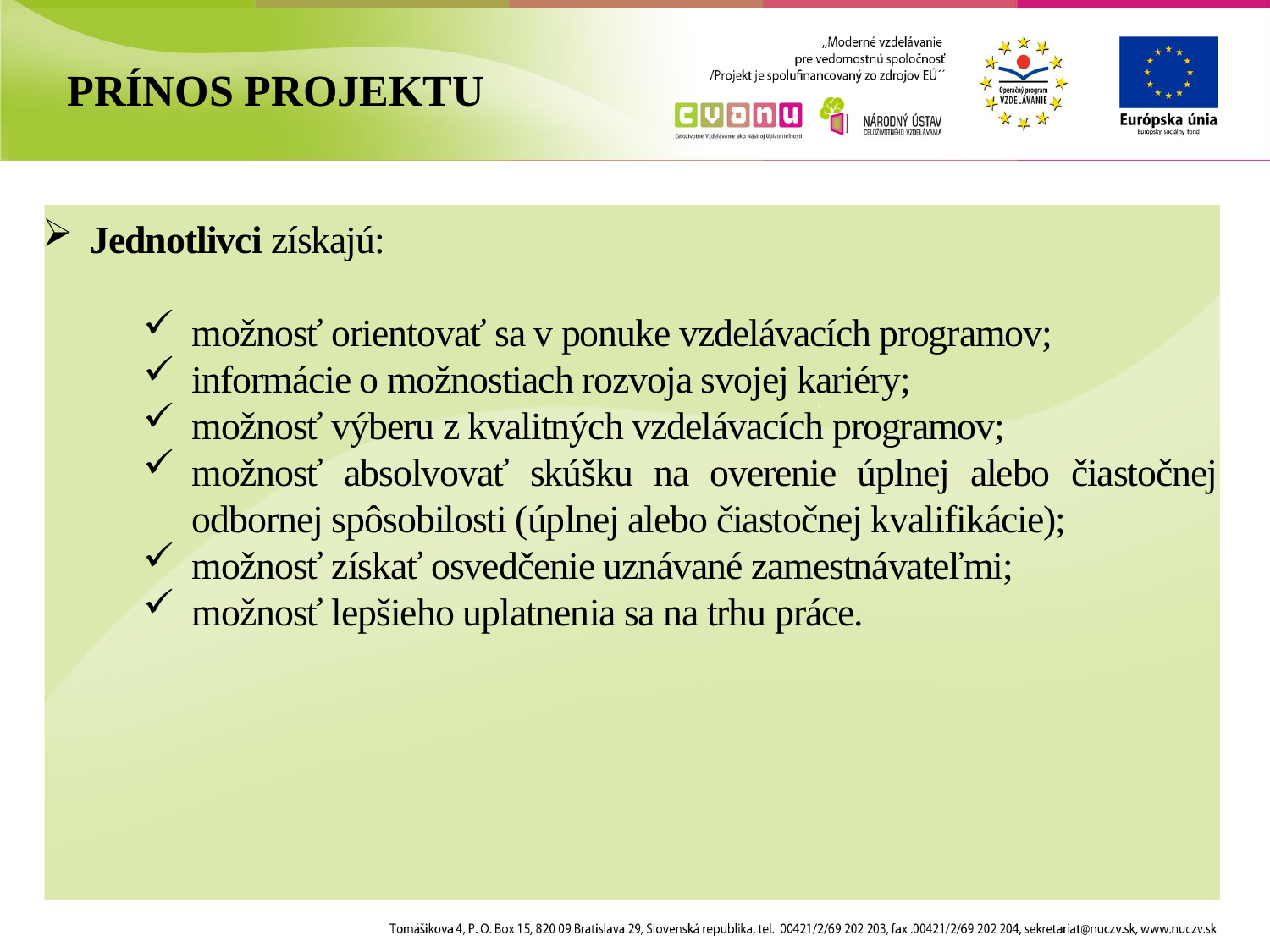

PRÍNOS PROJEKTU
Jednotlivci získajú:

možnosť orientovať sa v ponuke vzdelávacích programov;
informácie o možnostiach rozvoja svojej kariéry;
možnosť výberu z kvalitných vzdelávacích programov;
možnosť absolvovať skúšku na overenie úplnej alebo čiastočnej odbornej spôsobilosti (úplnej alebo čiastočnej kvalifikácie);
možnosť získať osvedčenie uznávané zamestnávateľmi;
možnosť lepšieho uplatnenia sa na trhu práce.